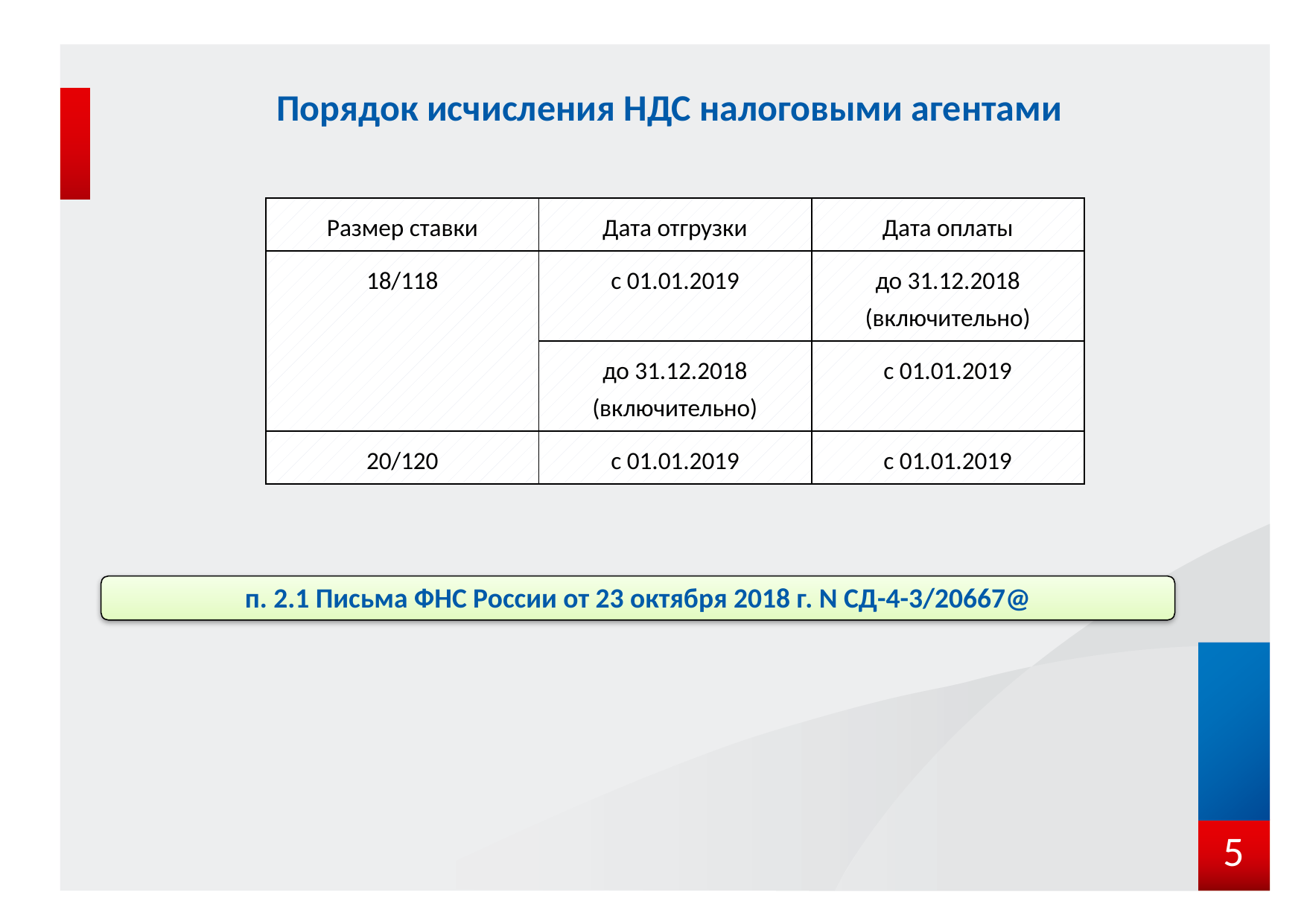

# Порядок исчисления НДС налоговыми агентами
| Размер ставки | Дата отгрузки | Дата оплаты |
| --- | --- | --- |
| 18/118 | с 01.01.2019 | до 31.12.2018 (включительно) |
|  | до 31.12.2018 (включительно) | с 01.01.2019 |
| 20/120 | с 01.01.2019 | с 01.01.2019 |
п. 2.1 Письма ФНС России от 23 октября 2018 г. N СД-4-3/20667@
5